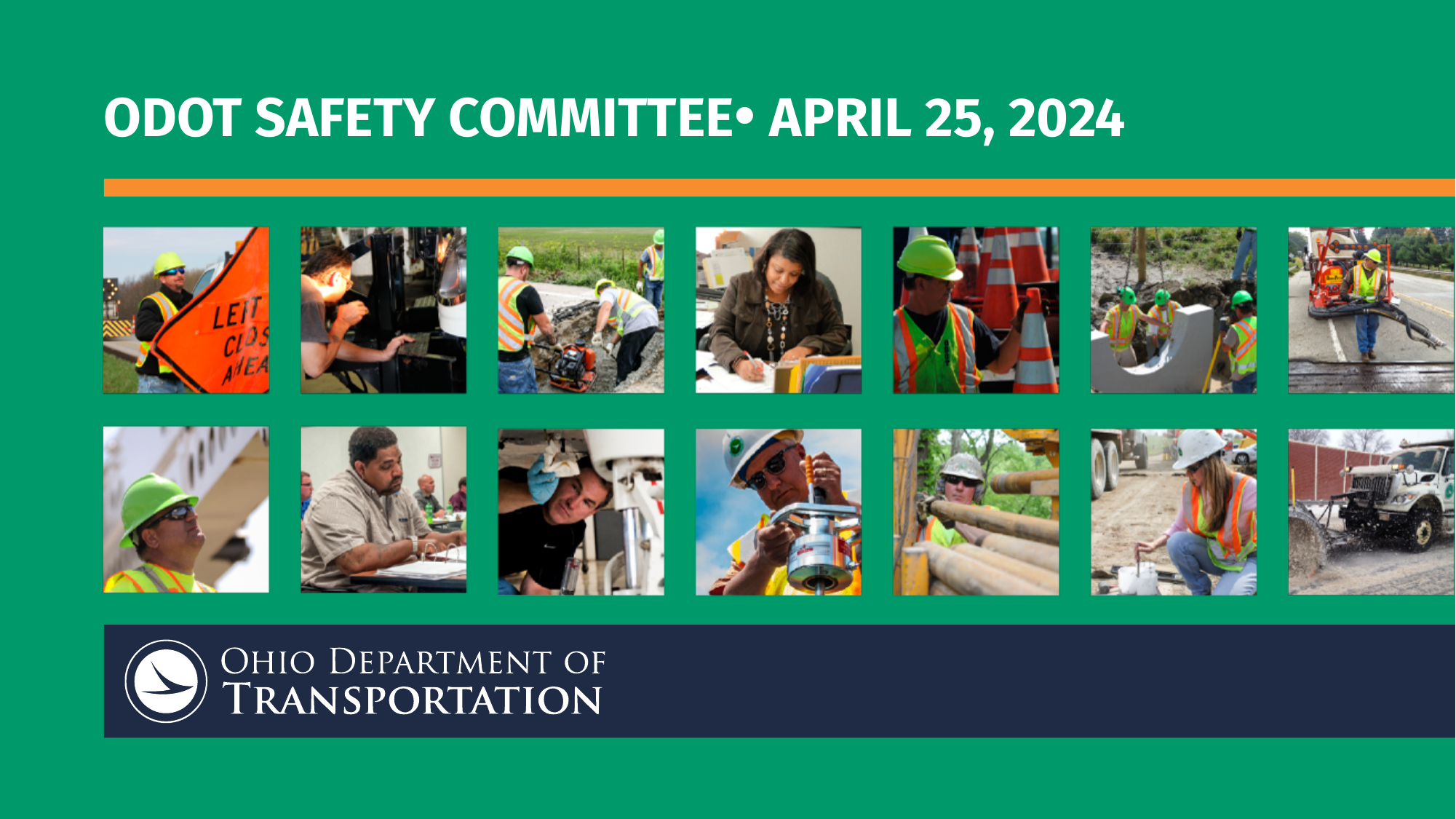

# ODOT Safety committee• April 25, 2024